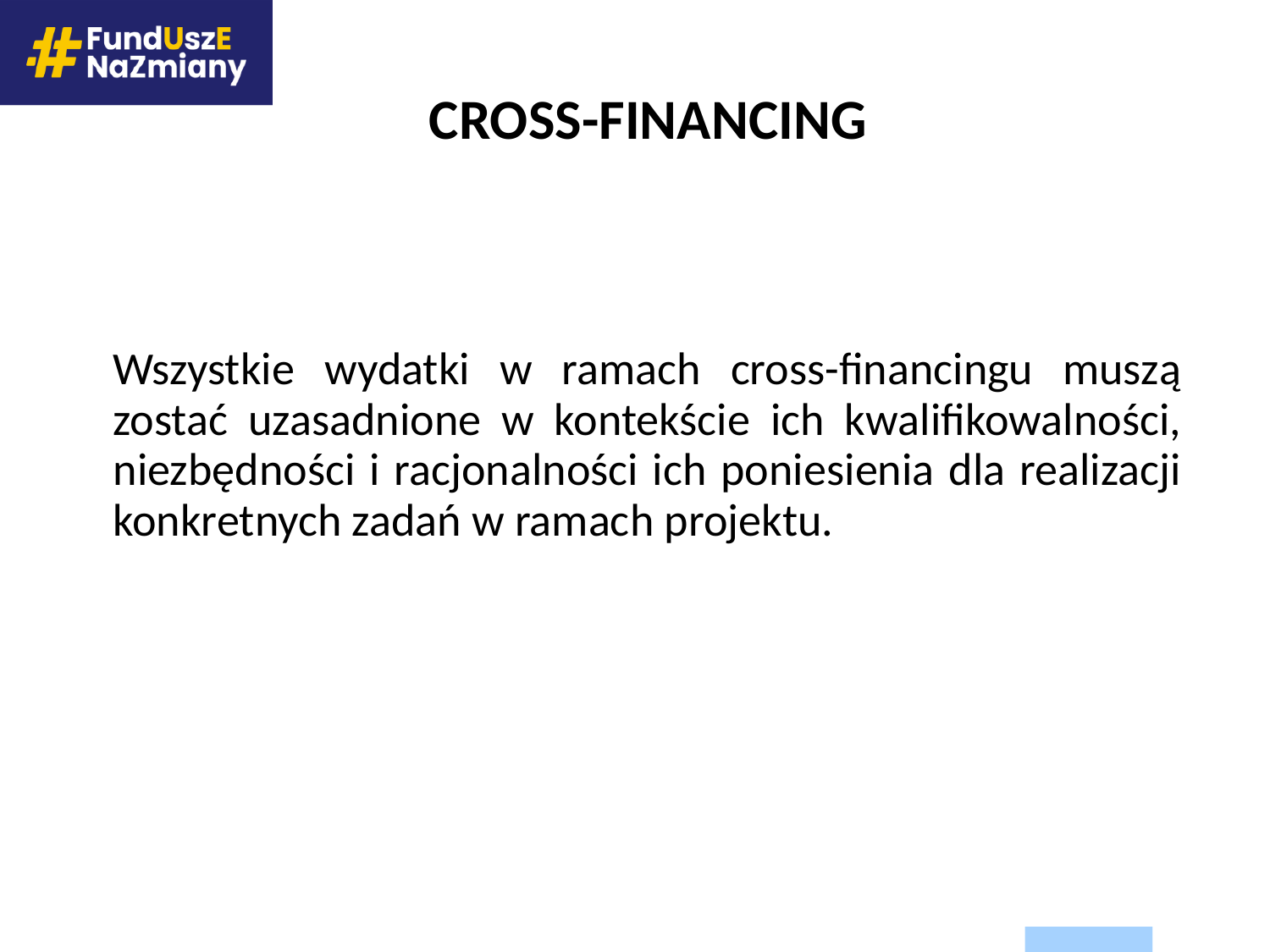

# CROSS-FINANCING
Wszystkie wydatki w ramach cross-financingu muszą zostać uzasadnione w kontekście ich kwalifikowalności, niezbędności i racjonalności ich poniesienia dla realizacji konkretnych zadań w ramach projektu.